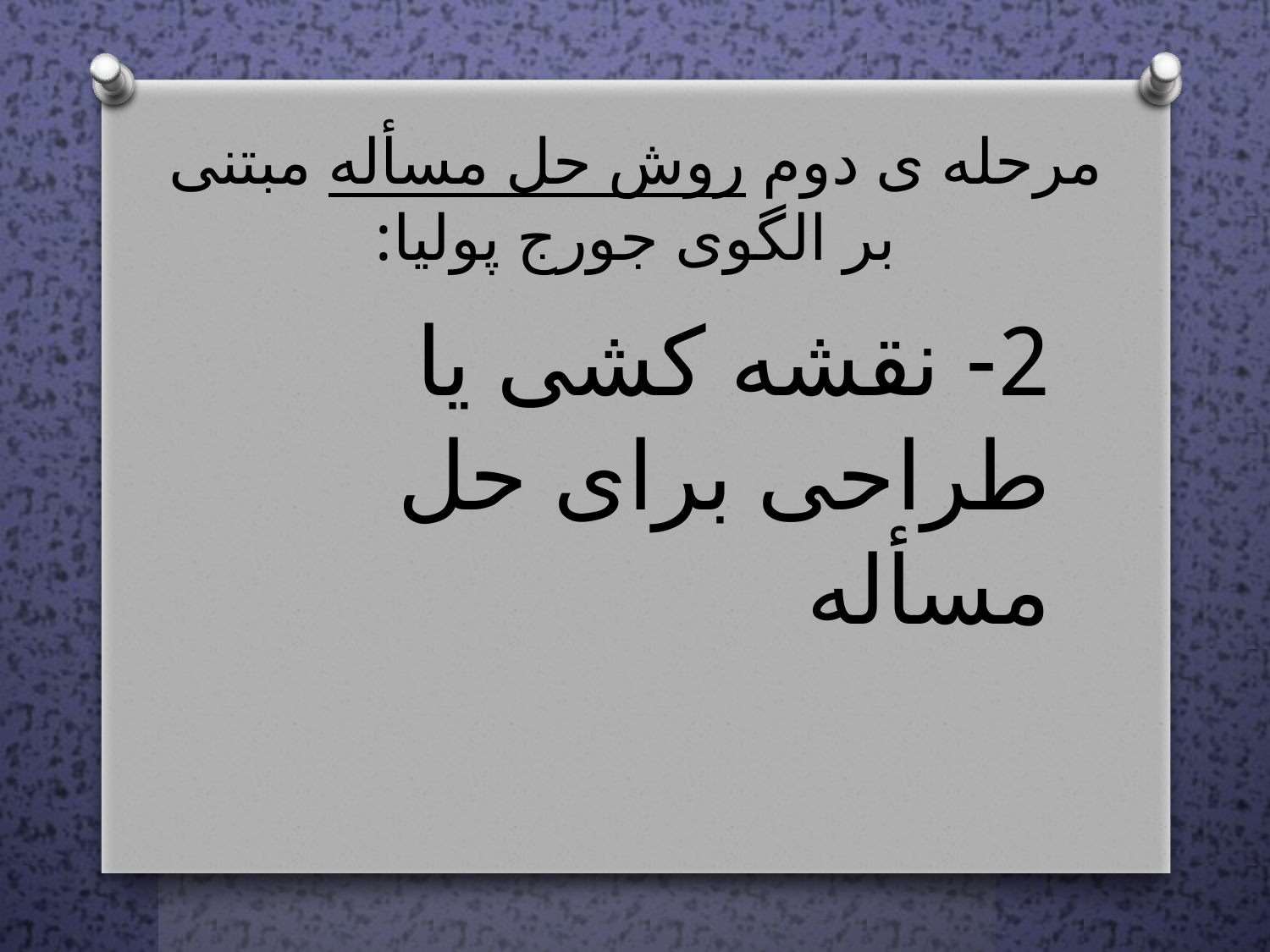

# مرحله ی دوم روش حل مسأله مبتنی بر الگوی جورج پولیا:
2- نقشه کشی یا طراحی برای حل مسأله